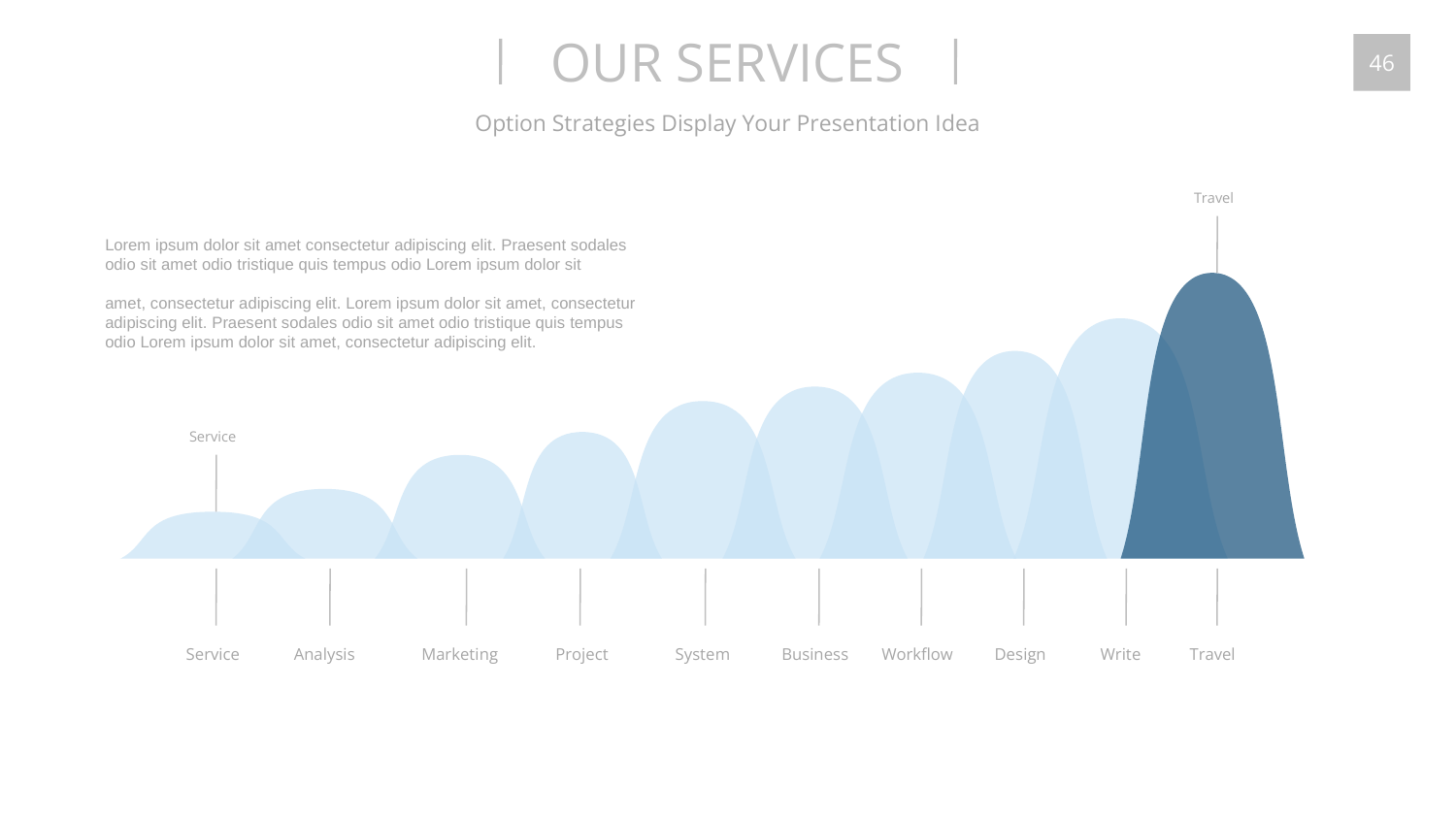

OUR SERVICES
46
Option Strategies Display Your Presentation Idea
Travel

Travel
Lorem ipsum dolor sit amet consectetur adipiscing elit. Praesent sodales odio sit amet odio tristique quis tempus odio Lorem ipsum dolor sit

amet, consectetur adipiscing elit. Lorem ipsum dolor sit amet, consectetur adipiscing elit. Praesent sodales odio sit amet odio tristique quis tempus odio Lorem ipsum dolor sit amet, consectetur adipiscing elit.

Write

Design

Workflow

Business

System
Service

Service

Project

Marketing

Analysis